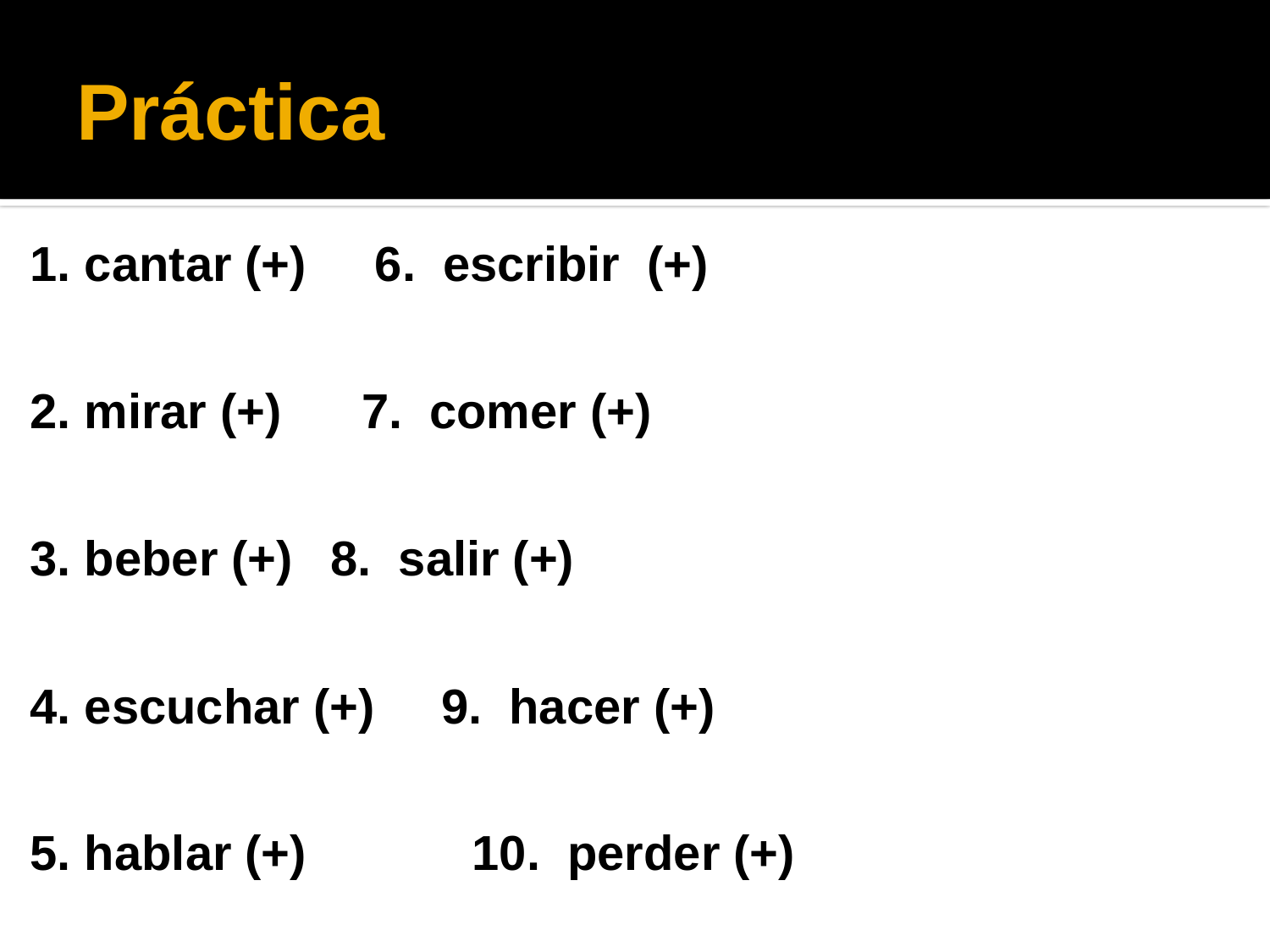

# Práctica
1. cantar (+)		 6.  escribir  (+)
2. mirar (+) 		7.  comer (+)
3. beber (+)		8.  salir (+)
4. escuchar (+)    		9.  hacer (+)
5. hablar (+)         		10.  perder (+)